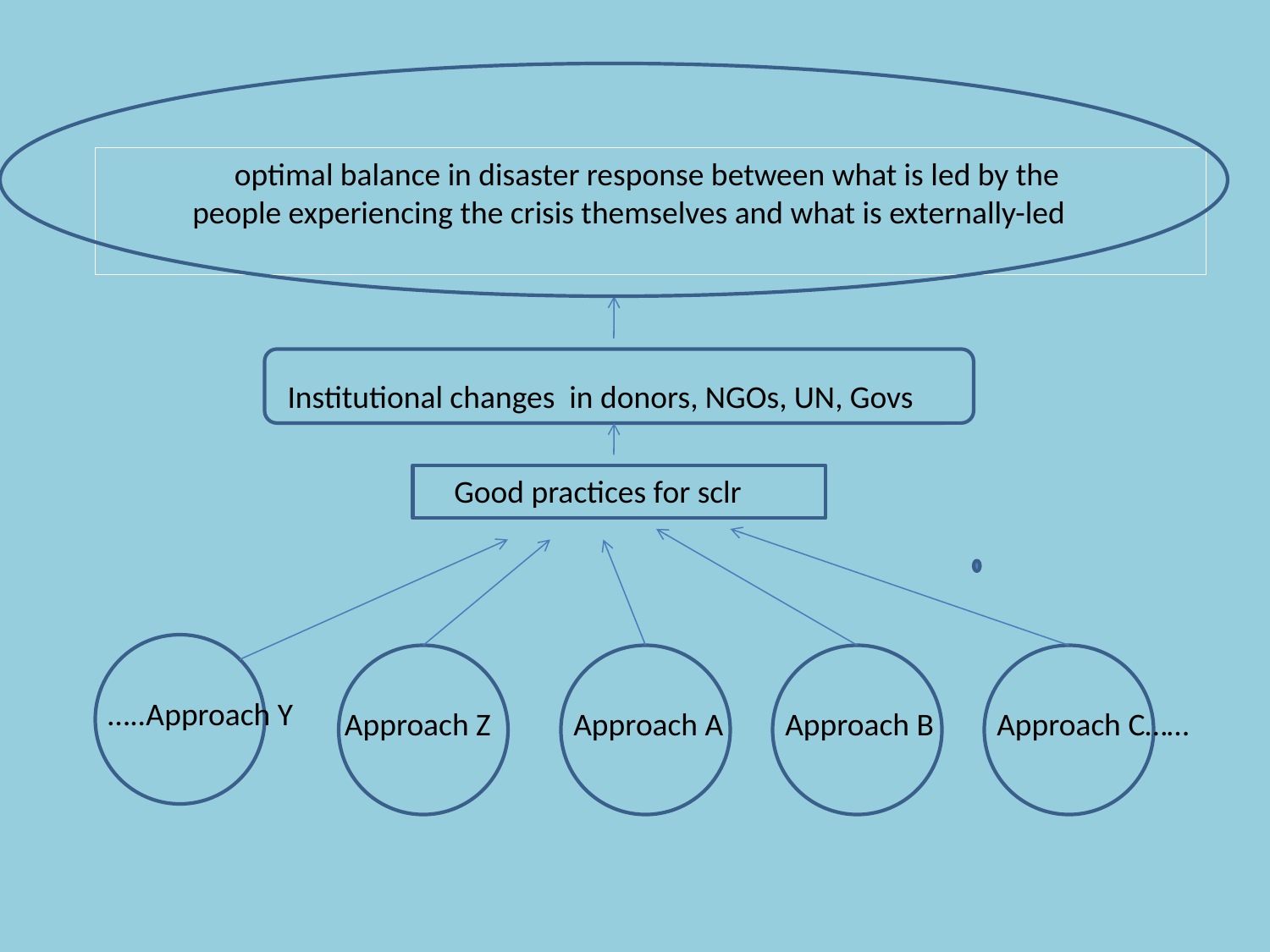

optimal balance in disaster response between what is led by the
people experiencing the crisis themselves and what is externally-led

Institutional changes  in donors, NGOs, UN, Govs

Good practices for sclr

…..Approach Y
  Approach Z
Approach A
Approach B
Approach C……